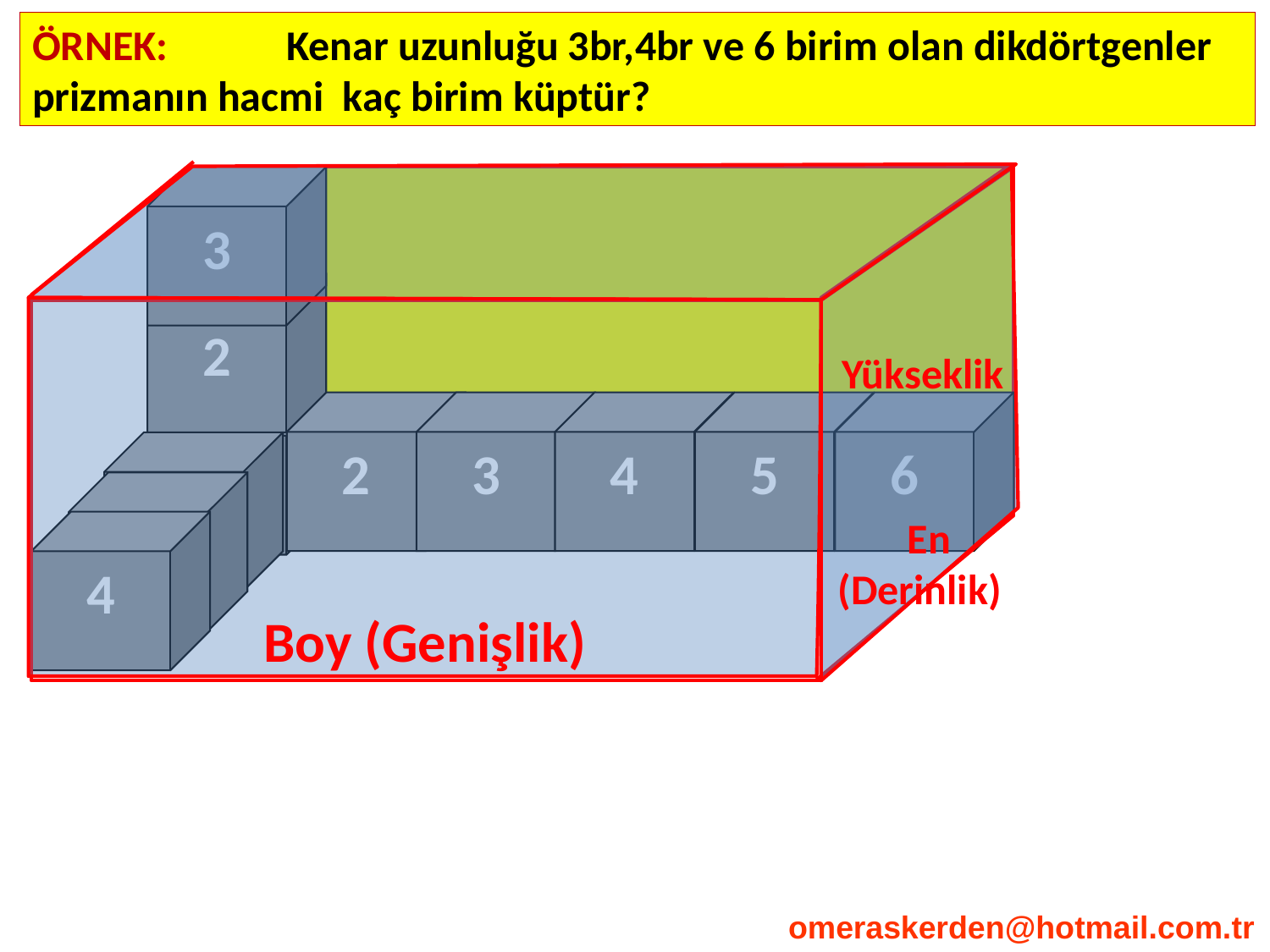

ÖRNEK: 	Kenar uzunluğu 3br,4br ve 6 birim olan dikdörtgenler   prizmanın hacmi  kaç birim küptür?

 Yükseklik

  En (Derinlik)
3

2

Boy (Genişlik)

2
3
4
5
6
1
2
3
4
omeraskerden@hotmail.com.tr